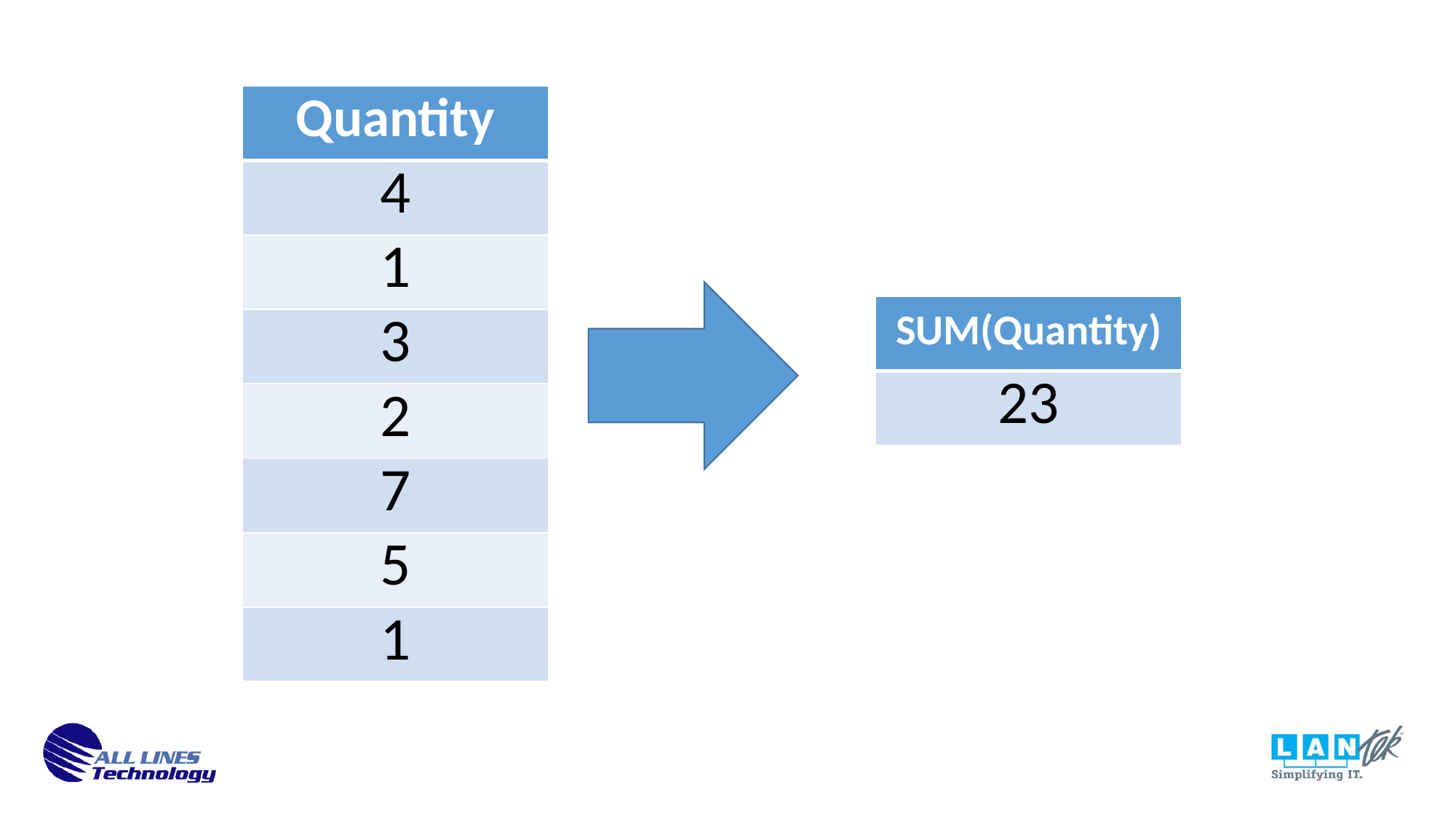

| Quantity |
| --- |
| 4 |
| 1 |
| 3 |
| 2 |
| 7 |
| 5 |
| 1 |

| SUM(Quantity) |
| --- |
| 23 |